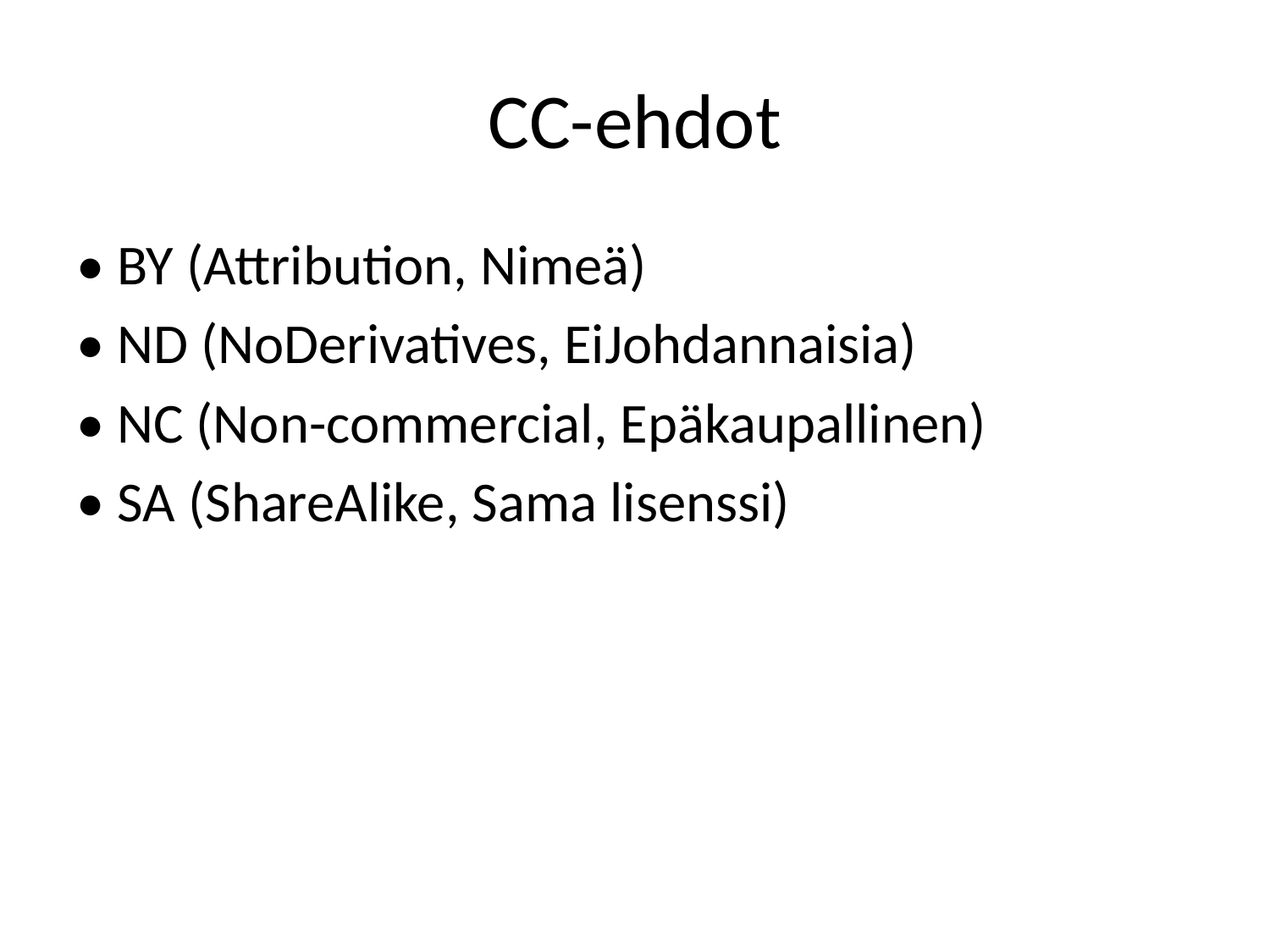

# CC-ehdot
• BY (Attribution, Nimeä)
• ND (NoDerivatives, EiJohdannaisia)
• NC (Non-commercial, Epäkaupallinen)
• SA (ShareAlike, Sama lisenssi)